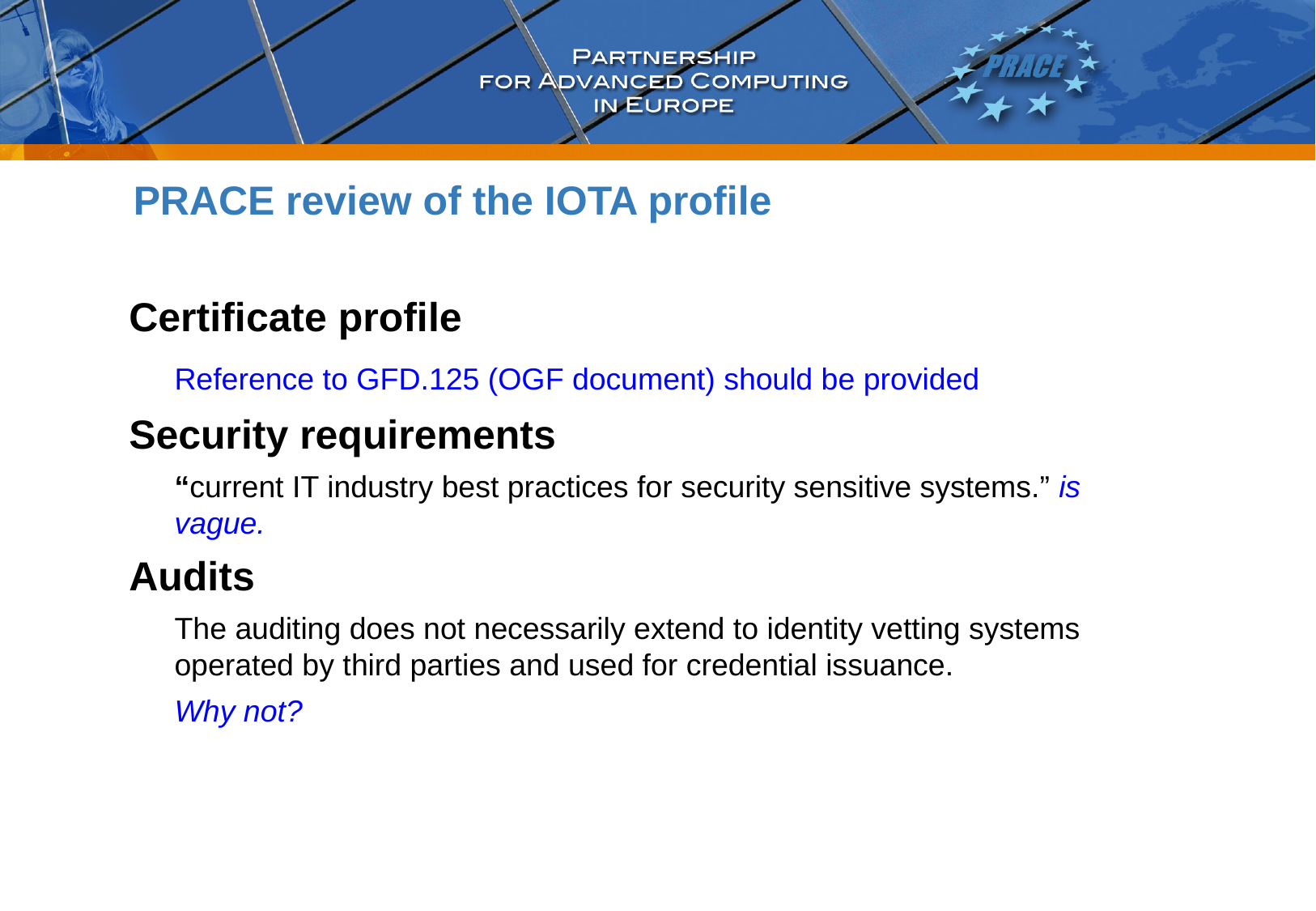

PRACE review of the IOTA profile
Certificate profile
	Reference to GFD.125 (OGF document) should be provided
Security requirements
	“current IT industry best practices for security sensitive systems.” is vague.
Audits
	The auditing does not necessarily extend to identity vetting systems operated by third parties and used for credential issuance.
	Why not?
17